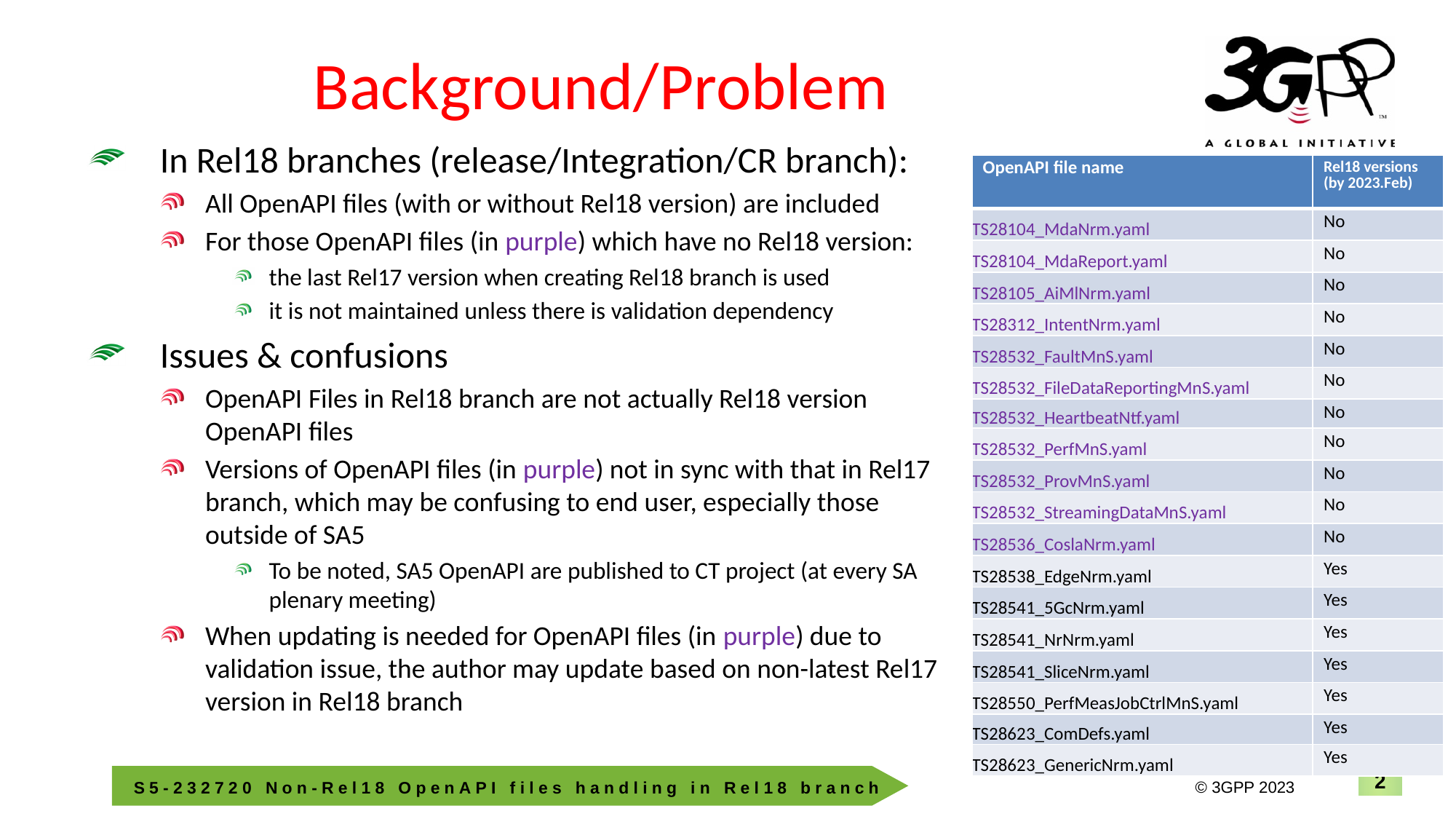

# Background/Problem
In Rel18 branches (release/Integration/CR branch):
All OpenAPI files (with or without Rel18 version) are included
For those OpenAPI files (in purple) which have no Rel18 version:
the last Rel17 version when creating Rel18 branch is used
it is not maintained unless there is validation dependency
Issues & confusions
OpenAPI Files in Rel18 branch are not actually Rel18 version OpenAPI files
Versions of OpenAPI files (in purple) not in sync with that in Rel17 branch, which may be confusing to end user, especially those outside of SA5
To be noted, SA5 OpenAPI are published to CT project (at every SA plenary meeting)
When updating is needed for OpenAPI files (in purple) due to validation issue, the author may update based on non-latest Rel17 version in Rel18 branch
| OpenAPI file name | Rel18 versions (by 2023.Feb) |
| --- | --- |
| TS28104\_MdaNrm.yaml | No |
| TS28104\_MdaReport.yaml | No |
| TS28105\_AiMlNrm.yaml | No |
| TS28312\_IntentNrm.yaml | No |
| TS28532\_FaultMnS.yaml | No |
| TS28532\_FileDataReportingMnS.yaml | No |
| TS28532\_HeartbeatNtf.yaml | No |
| TS28532\_PerfMnS.yaml | No |
| TS28532\_ProvMnS.yaml | No |
| TS28532\_StreamingDataMnS.yaml | No |
| TS28536\_CoslaNrm.yaml | No |
| TS28538\_EdgeNrm.yaml | Yes |
| TS28541\_5GcNrm.yaml | Yes |
| TS28541\_NrNrm.yaml | Yes |
| TS28541\_SliceNrm.yaml | Yes |
| TS28550\_PerfMeasJobCtrlMnS.yaml | Yes |
| TS28623\_ComDefs.yaml | Yes |
| TS28623\_GenericNrm.yaml | Yes |